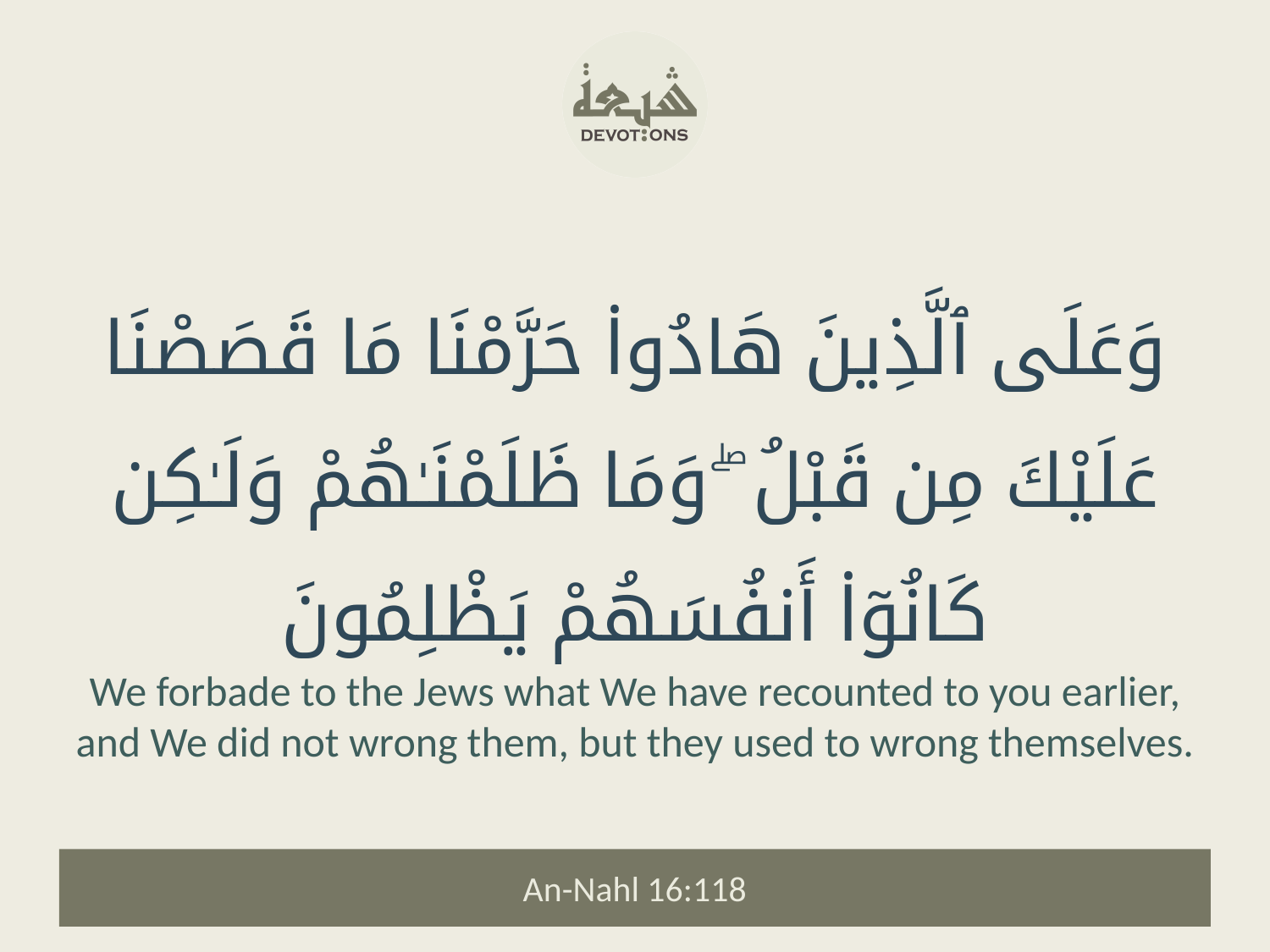

وَعَلَى ٱلَّذِينَ هَادُوا۟ حَرَّمْنَا مَا قَصَصْنَا عَلَيْكَ مِن قَبْلُ ۖ وَمَا ظَلَمْنَـٰهُمْ وَلَـٰكِن كَانُوٓا۟ أَنفُسَهُمْ يَظْلِمُونَ
We forbade to the Jews what We have recounted to you earlier, and We did not wrong them, but they used to wrong themselves.
An-Nahl 16:118